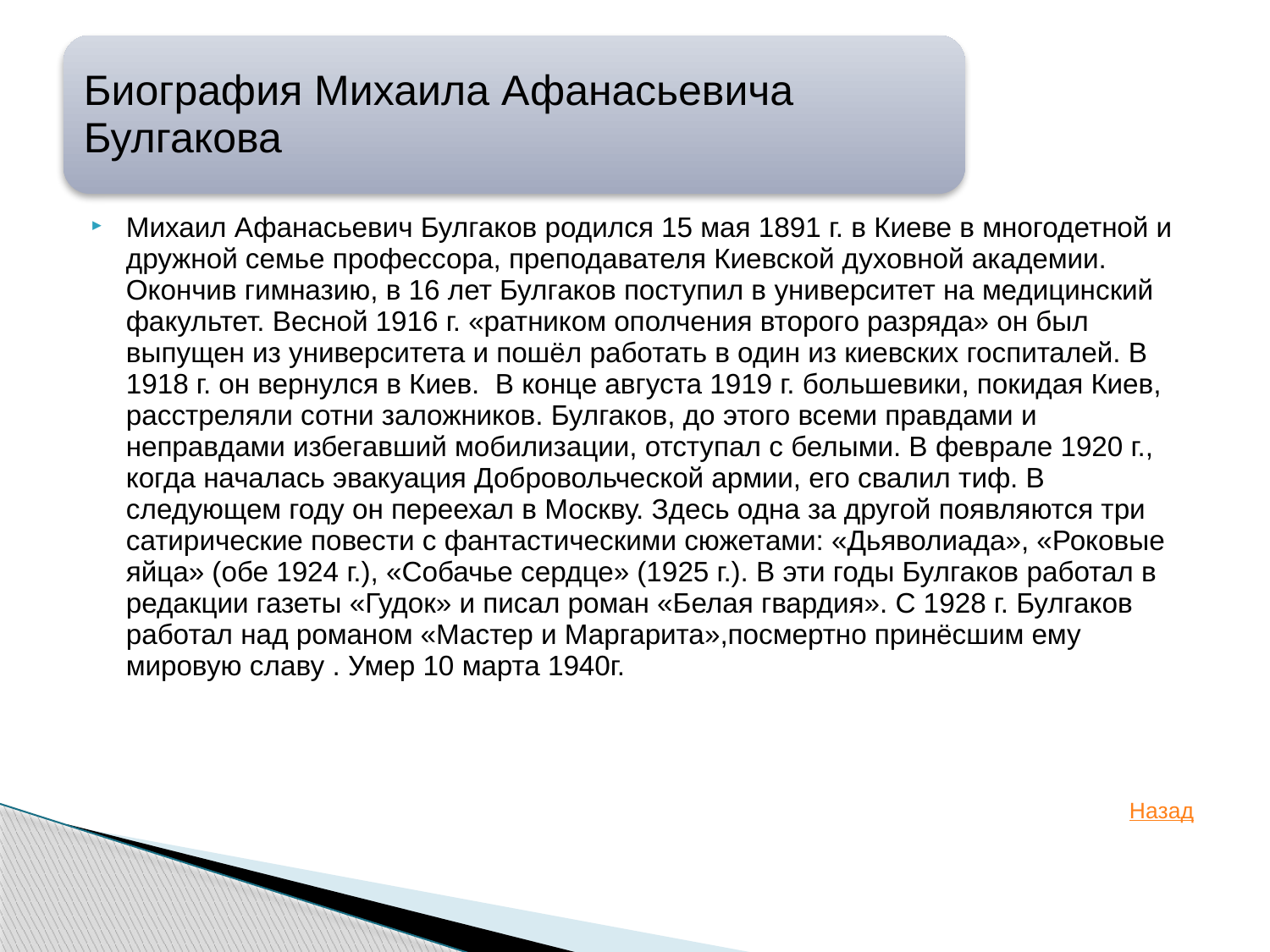

Биография Михаила Афанасьевича Булгакова
Михаил Афанасьевич Булгаков родился 15 мая 1891 г. в Киеве в многодетной и дружной семье профессора, преподавателя Киевской духовной академии. Окончив гимназию, в 16 лет Булгаков поступил в университет на медицинский факультет. Весной 1916 г. «ратником ополчения второго разряда» он был выпущен из университета и пошёл работать в один из киевских госпиталей. В 1918 г. он вернулся в Киев.  В конце августа 1919 г. большевики, покидая Киев, расстреляли сотни заложников. Булгаков, до этого всеми правдами и неправдами избегавший мобилизации, отступал с белыми. В феврале 1920 г., когда началась эвакуация Добровольческой армии, его свалил тиф. В следующем году он переехал в Москву. Здесь одна за другой появляются три сатирические повести с фантастическими сюжетами: «Дьяволиада», «Роковые яйца» (обе 1924 г.), «Собачье сердце» (1925 г.). В эти годы Булгаков работал в редакции газеты «Гудок» и писал роман «Белая гвардия». С 1928 г. Булгаков работал над романом «Мастер и Маргарита»,посмертно принёсшим ему мировую славу . Умер 10 марта 1940г. Москве.

Назад